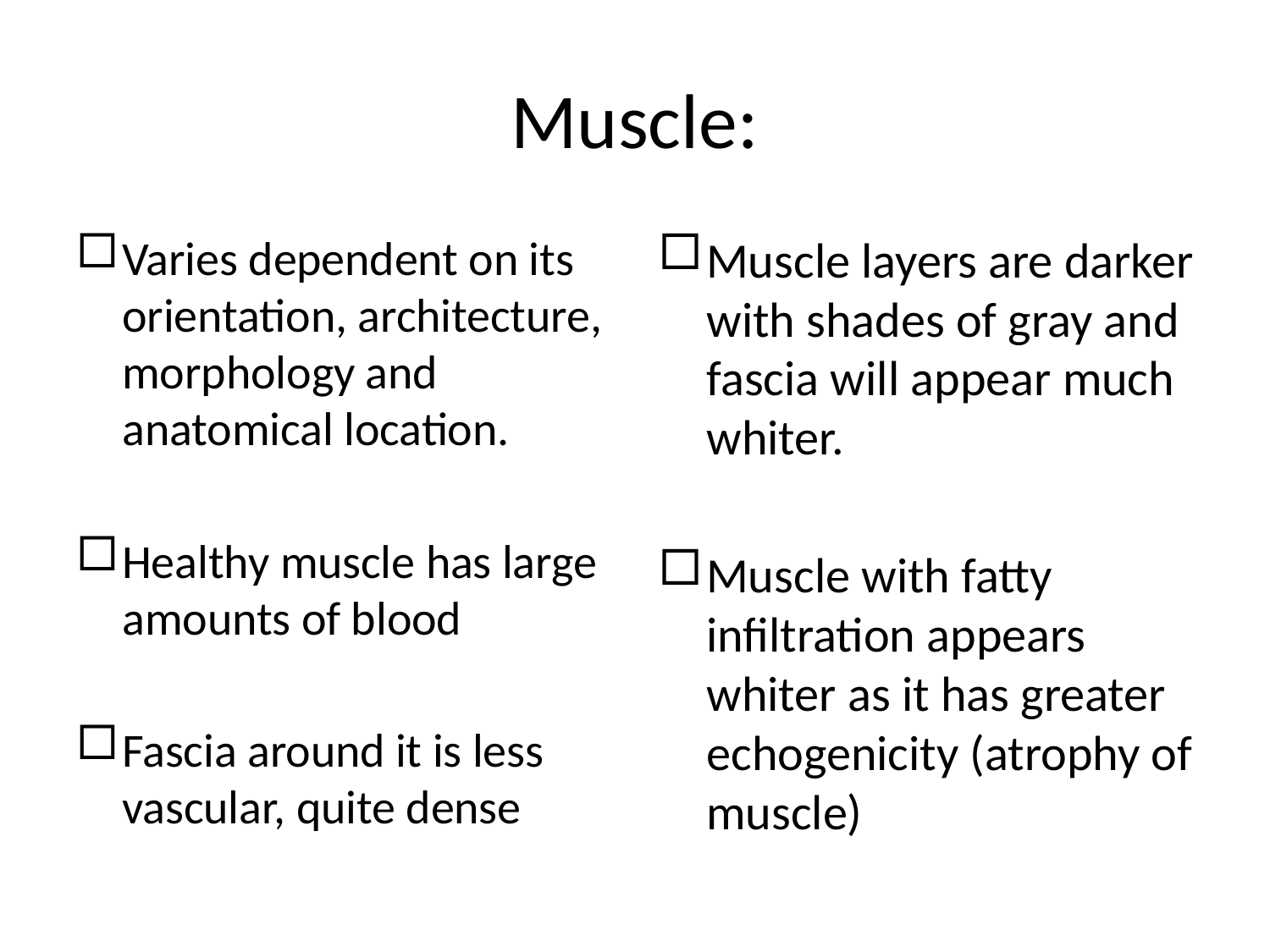

# Muscle:
Varies dependent on its orientation, architecture, morphology and anatomical location.

Healthy muscle has large amounts of blood

Fascia around it is less vascular, quite dense
Muscle layers are darker with shades of gray and fascia will appear much whiter.

Muscle with fatty infiltration appears whiter as it has greater echogenicity (atrophy of muscle)